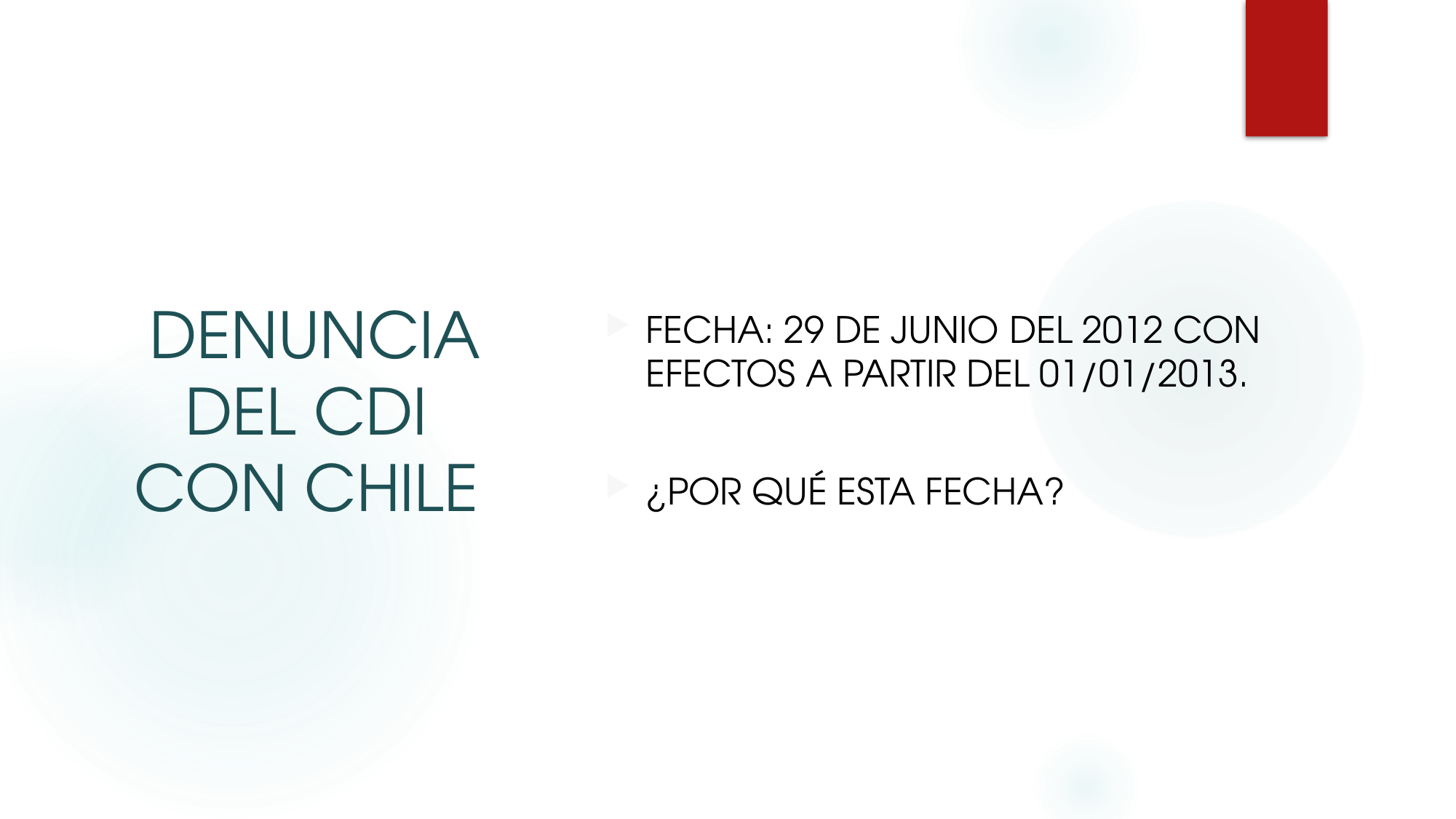

FECHA: 29 DE JUNIO DEL 2012 CON EFECTOS A PARTIR DEL 01/01/2013.

¿POR QUÉ ESTA FECHA?

# DENUNCIA DEL CDI CON CHILE